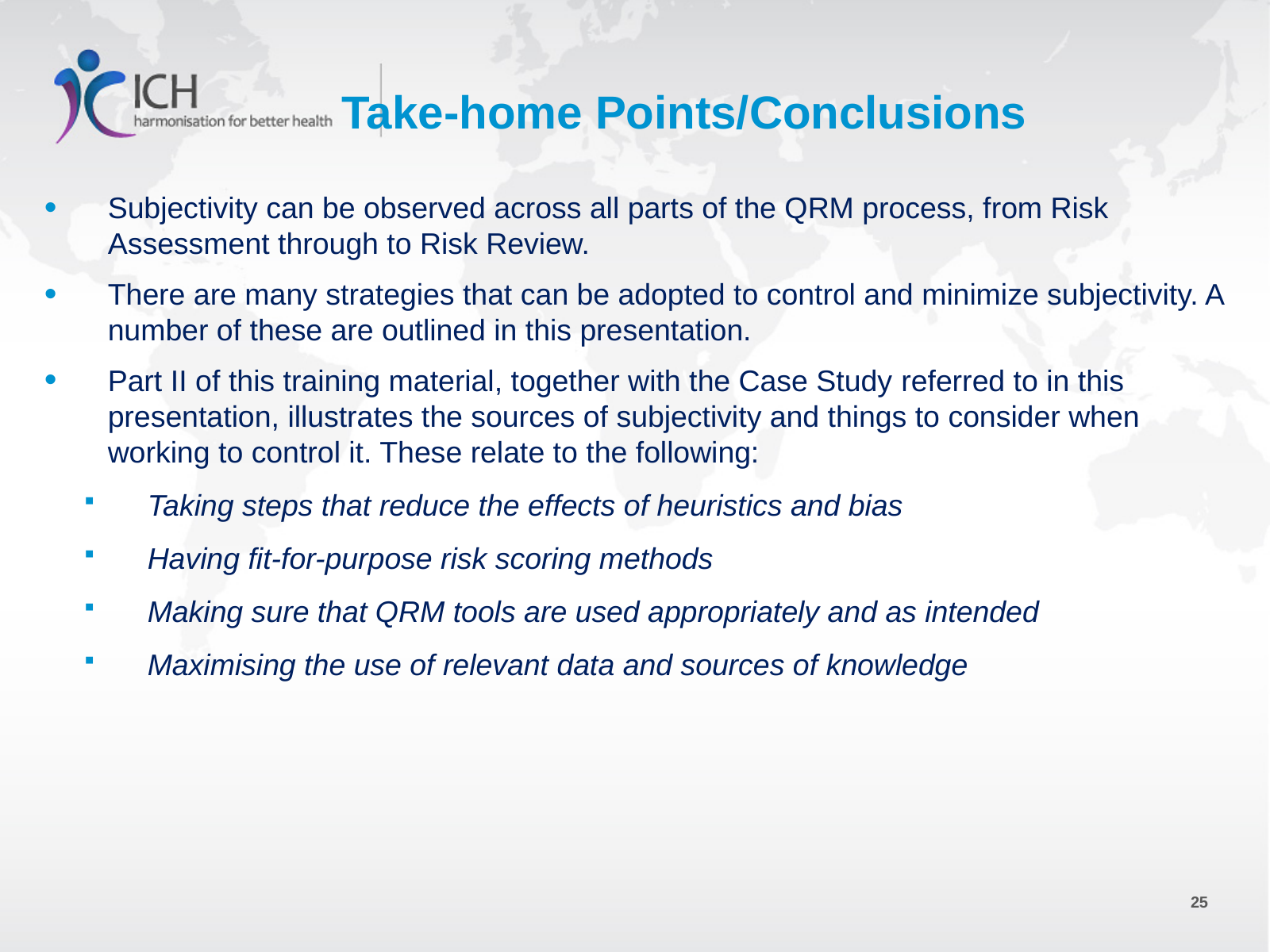

# Take-home Points/Conclusions
Subjectivity can be observed across all parts of the QRM process, from Risk Assessment through to Risk Review.
There are many strategies that can be adopted to control and minimize subjectivity. A number of these are outlined in this presentation.
Part II of this training material, together with the Case Study referred to in this presentation, illustrates the sources of subjectivity and things to consider when working to control it. These relate to the following:

Taking steps that reduce the effects of heuristics and bias

Having fit-for-purpose risk scoring methods

Making sure that QRM tools are used appropriately and as intended

Maximising the use of relevant data and sources of knowledge

25